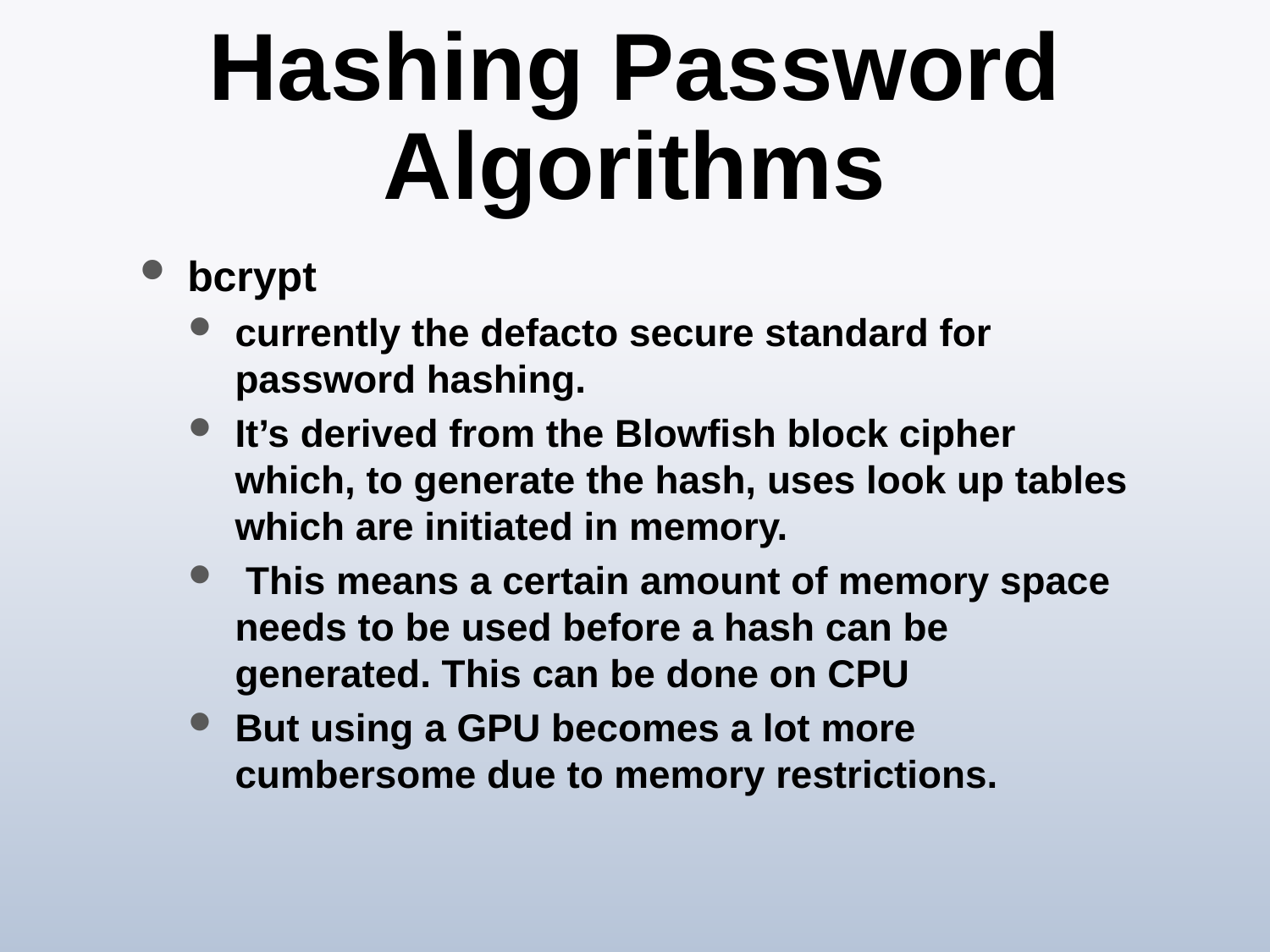

# Hashing Password Algorithms
bcrypt
currently the defacto secure standard for password hashing.
It’s derived from the Blowfish block cipher which, to generate the hash, uses look up tables which are initiated in memory.
 This means a certain amount of memory space needs to be used before a hash can be generated. This can be done on CPU
But using a GPU becomes a lot more cumbersome due to memory restrictions.